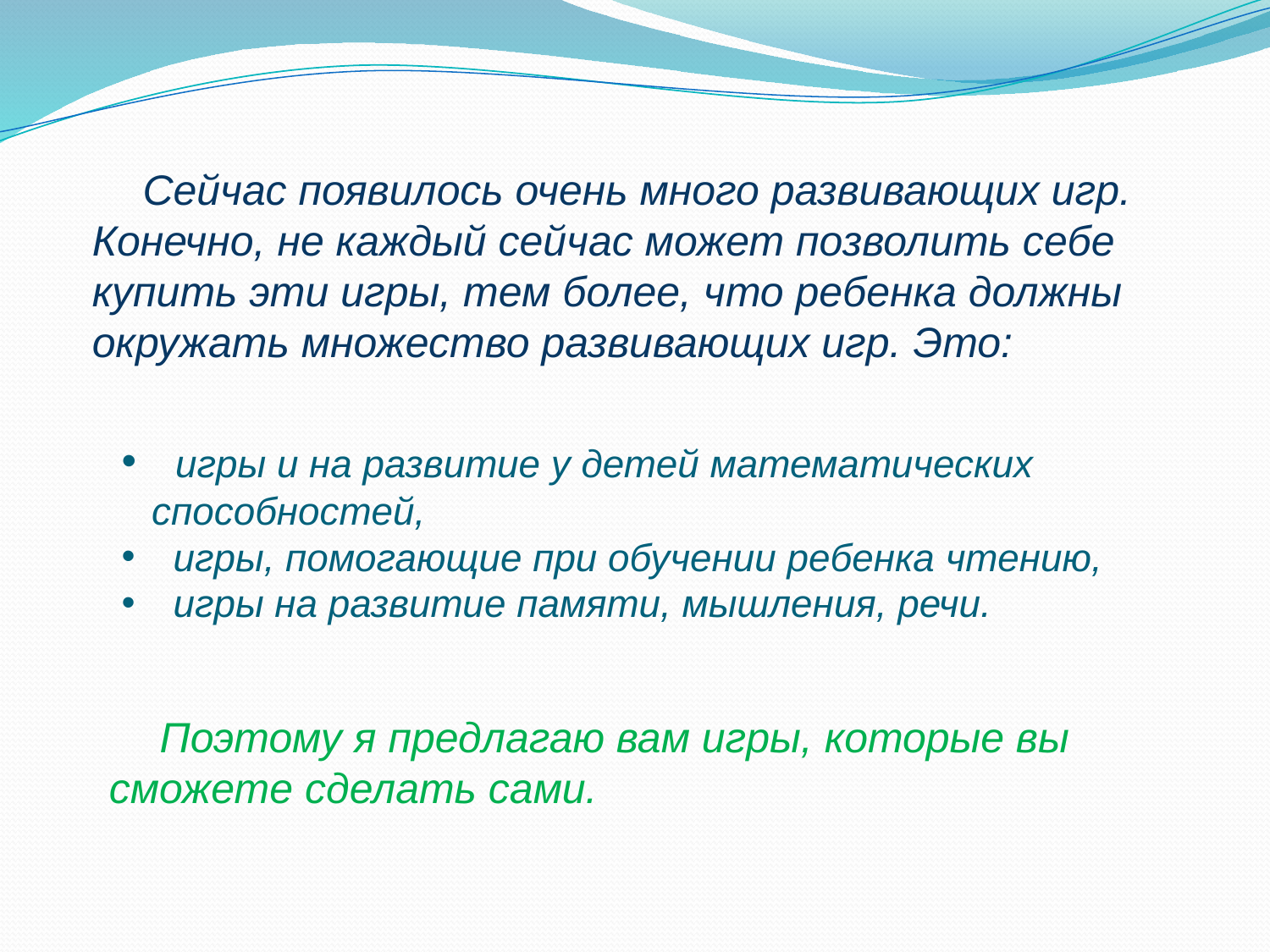

# Сейчас появилось очень много развивающих игр. Конечно, не каждый сейчас может позволить себе купить эти игры, тем более, что ребенка должны окружать множество развивающих игр. Это:
  игры и на развитие у детей математических       способностей,
  игры, помогающие при обучении ребенка чтению,
  игры на развитие памяти, мышления, речи.

Поэтому я предлагаю вам игры, которые вы сможете сделать сами.